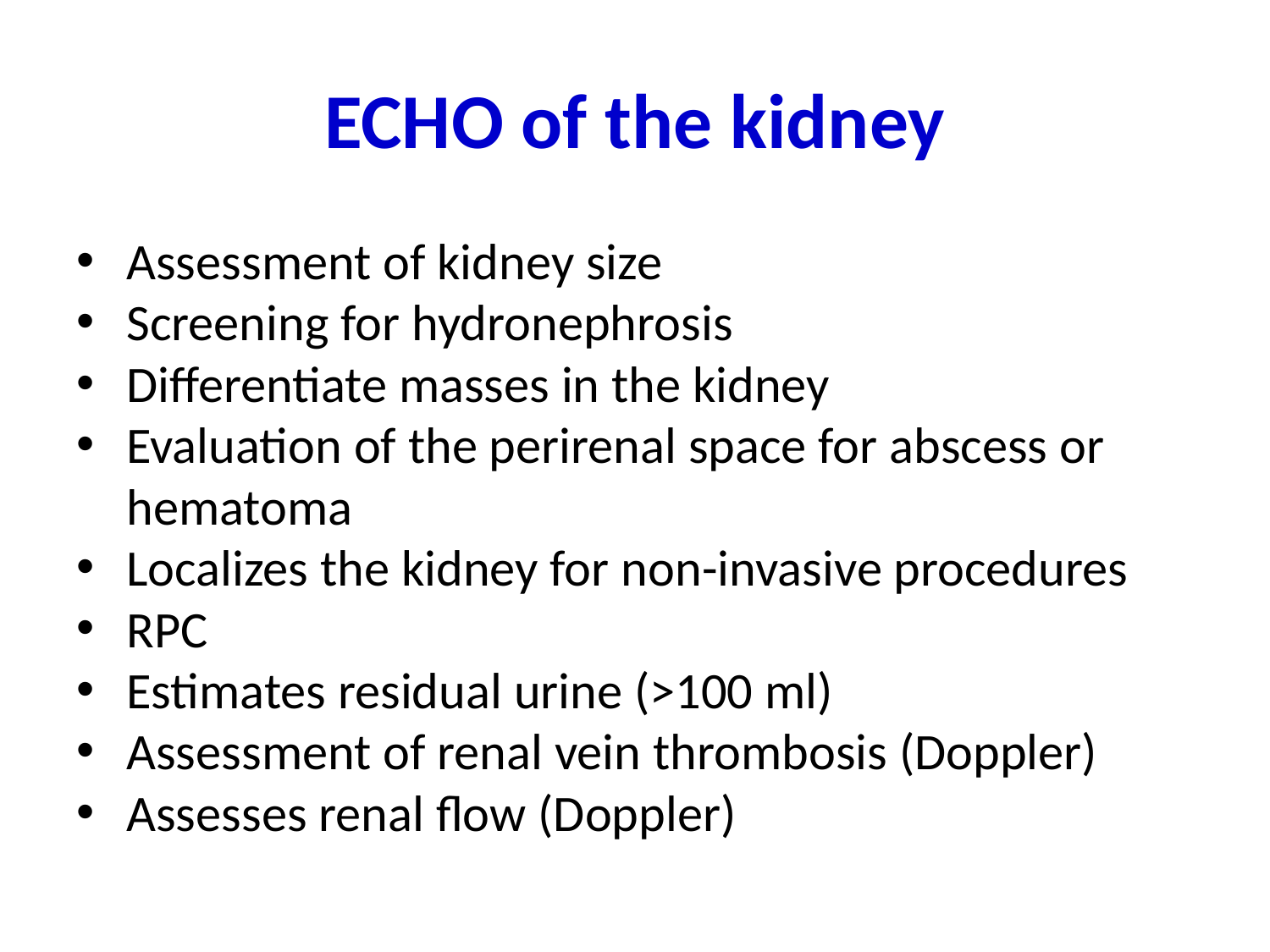

# ECHO of the kidney
Assessment of kidney size
Screening for hydronephrosis
Differentiate masses in the kidney
Evaluation of the perirenal space for abscess or hematoma
Localizes the kidney for non-invasive procedures
RPC
Estimates residual urine (>100 ml)
Assessment of renal vein thrombosis (Doppler)
Assesses renal flow (Doppler)